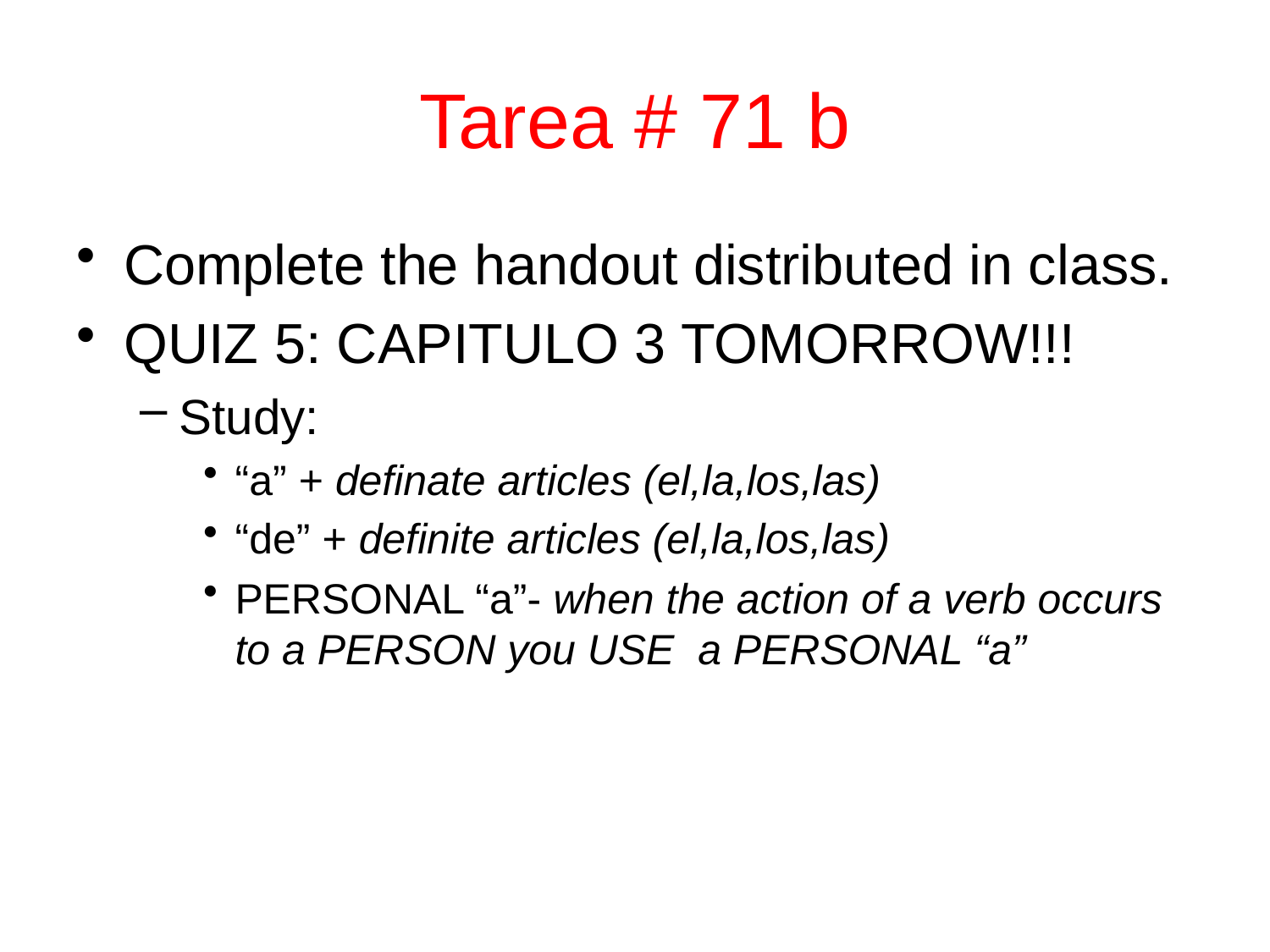

# Tarea # 71 b
Complete the handout distributed in class.
QUIZ 5: CAPITULO 3 TOMORROW!!!
Study:
“a” + definate articles (el,la,los,las)
“de” + definite articles (el,la,los,las)
PERSONAL “a”- when the action of a verb occurs to a PERSON you USE  a PERSONAL “a”